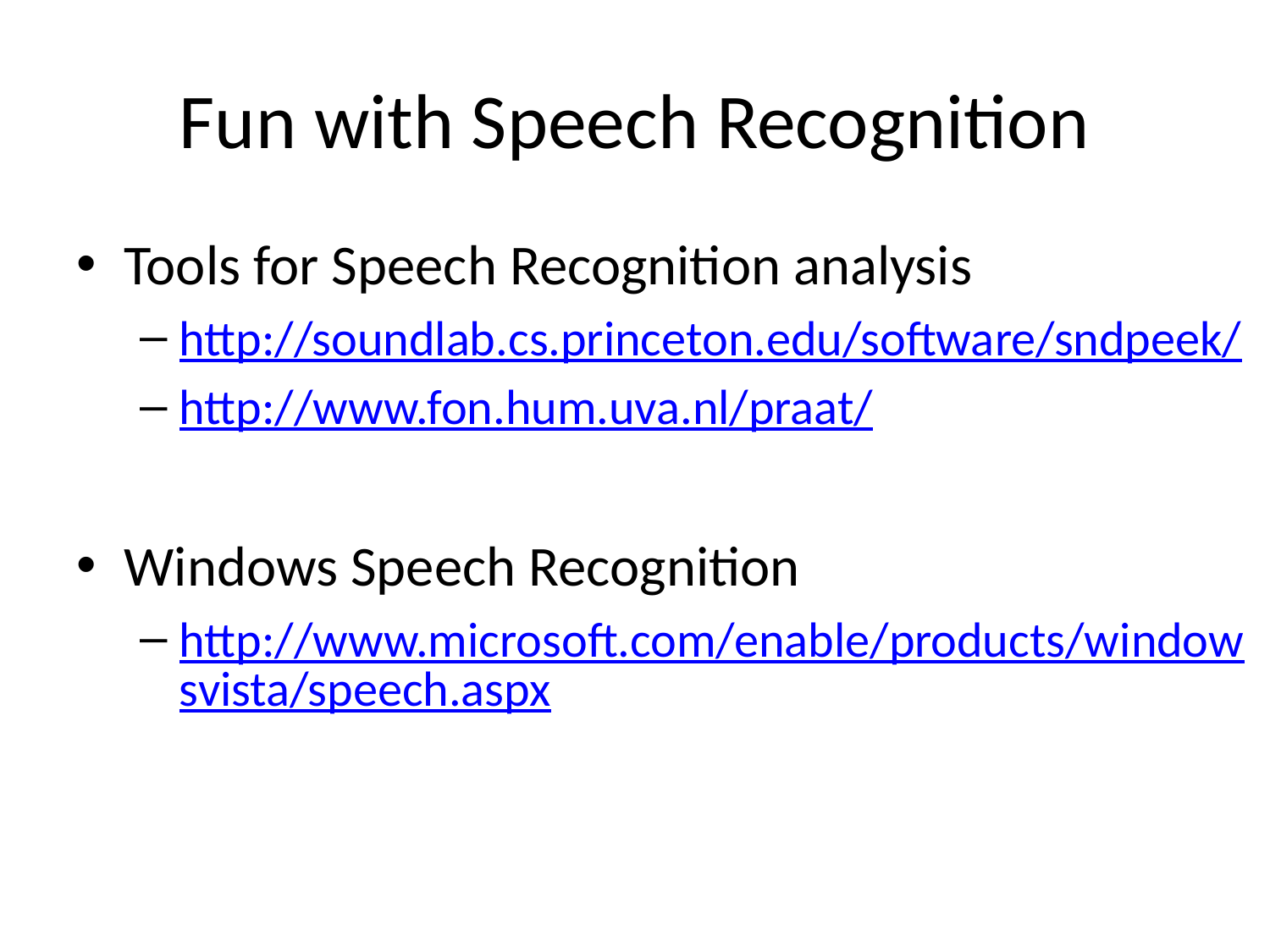

# Fun with Speech Recognition
Tools for Speech Recognition analysis
http://soundlab.cs.princeton.edu/software/sndpeek/
http://www.fon.hum.uva.nl/praat/

Windows Speech Recognition
http://www.microsoft.com/enable/products/windowsvista/speech.aspx